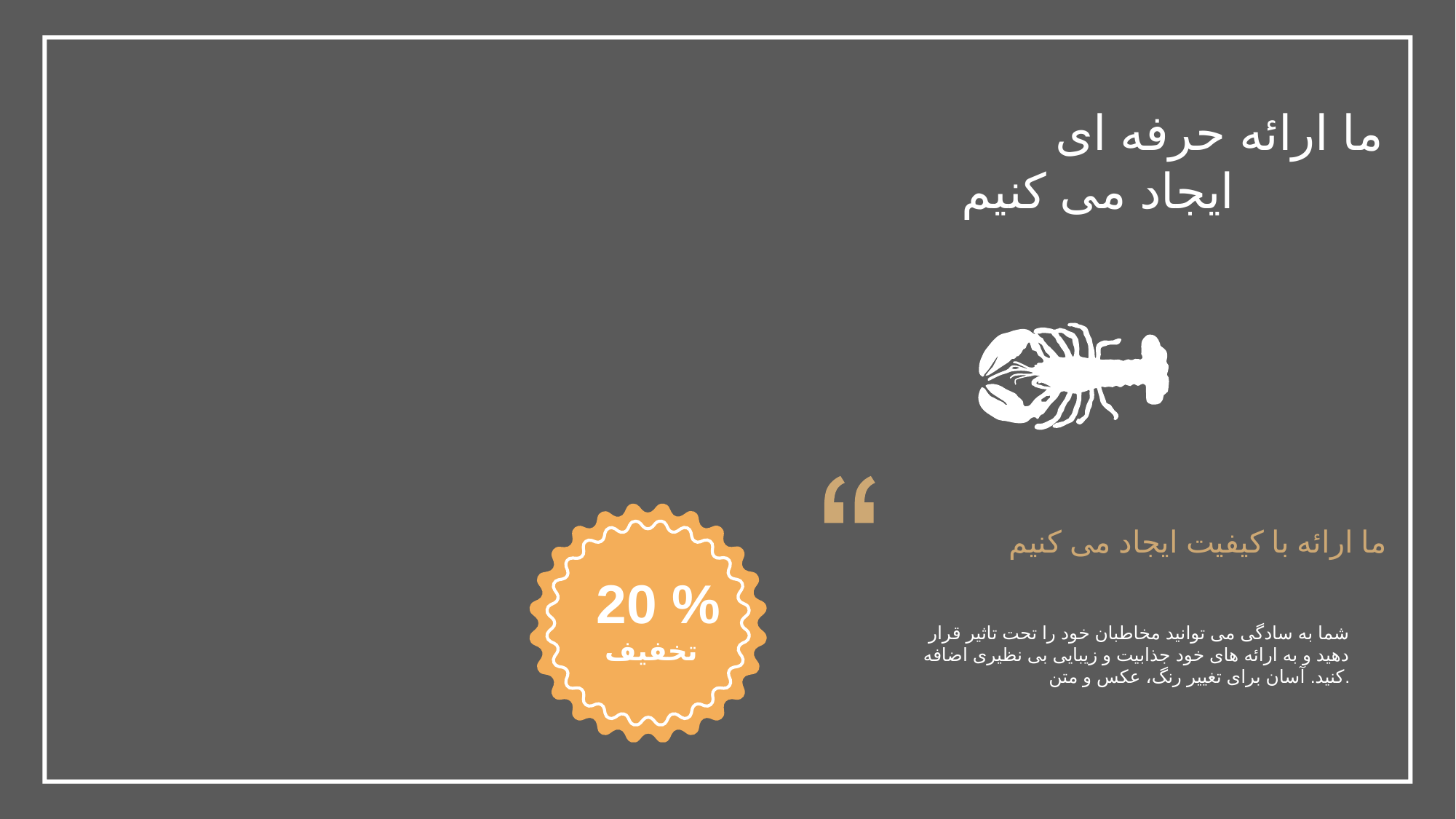

ما ارائه حرفه ای
ایجاد می کنیم

ما ارائه با کیفیت ایجاد می کنیم

 20 %
تخفیف

شما به سادگی می توانید مخاطبان خود را تحت تاثیر قرار دهید و به ارائه های خود جذابیت و زیبایی بی نظیری اضافه کنید. آسان برای تغییر رنگ، عکس و متن.